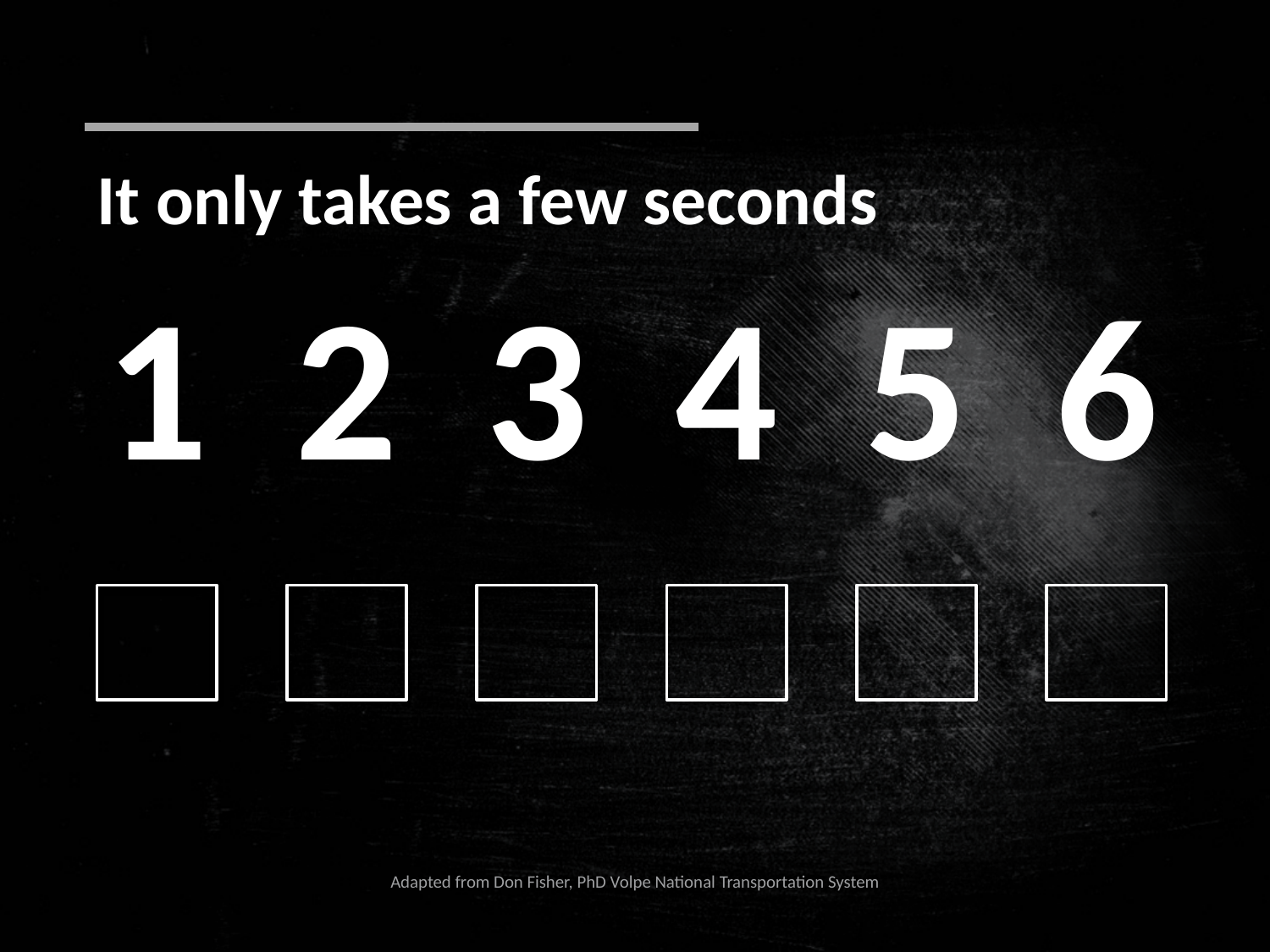

# It Only Takes a Few Seconds Activity
It only takes a few seconds
1
2
3
4
5
6

Adapted from Don Fisher, PhD Volpe National Transportation System